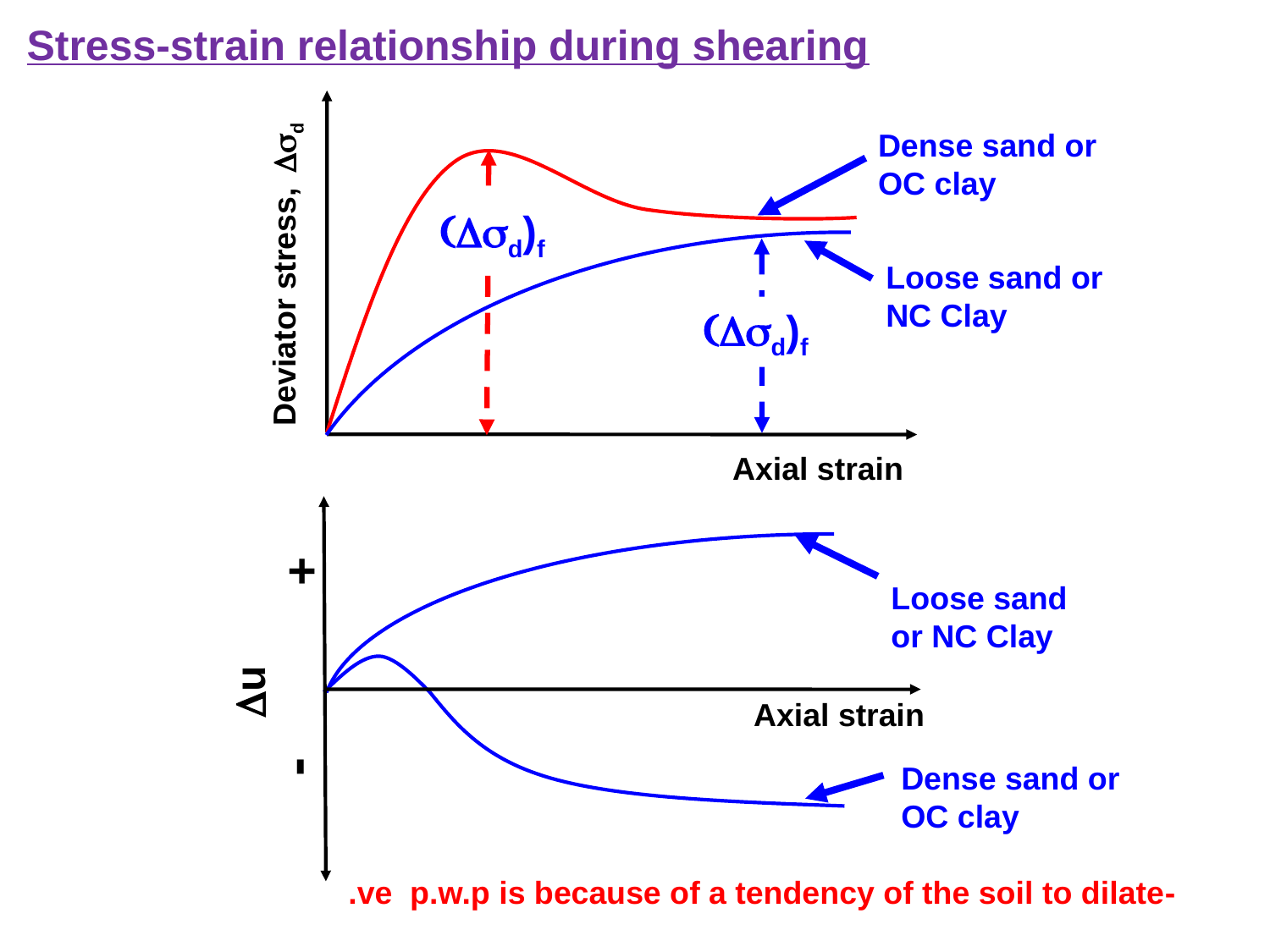

Stress-strain relationship during shearing
Deviator stress, Δσd

Axial strain

Dense sand or OC clay

(Δσd)f

Loose sand or NC Clay

(Δσd)f

+
Δu

-
Axial strain

Loose sand or NC Clay

Dense sand or OC clay

-ve  p.w.p is because of a tendency of the soil to dilate.